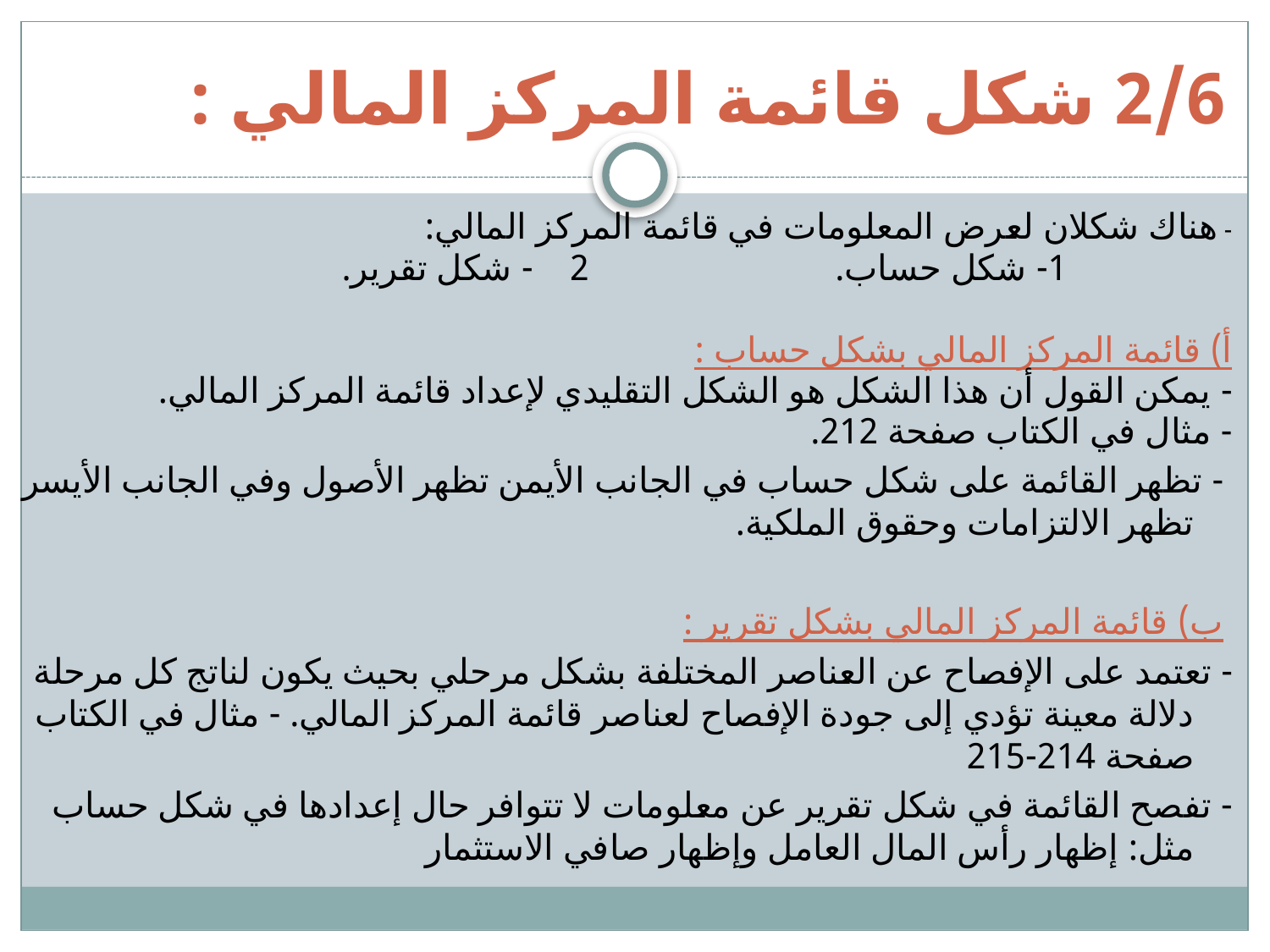

# 2/6 شكل قائمة المركز المالي :
- هناك شكلان لعرض المعلومات في قائمة المركز المالي:
			1- شكل حساب.                           2    - شكل تقرير.

أ) قائمة المركز المالي بشكل حساب :
- يمكن القول أن هذا الشكل هو الشكل التقليدي لإعداد قائمة المركز المالي.
- مثال في الكتاب صفحة 212.
 - تظهر القائمة على شكل حساب في الجانب الأيمن تظهر الأصول وفي الجانب الأيسر تظهر الالتزامات وحقوق الملكية.

 ب) قائمة المركز المالي بشكل تقرير :
- تعتمد على الإفصاح عن العناصر المختلفة بشكل مرحلي بحيث يكون لناتج كل مرحلة دلالة معينة تؤدي إلى جودة الإفصاح لعناصر قائمة المركز المالي. - مثال في الكتاب صفحة 214-215
- تفصح القائمة في شكل تقرير عن معلومات لا تتوافر حال إعدادها في شكل حساب مثل: إظهار رأس المال العامل وإظهار صافي الاستثمار